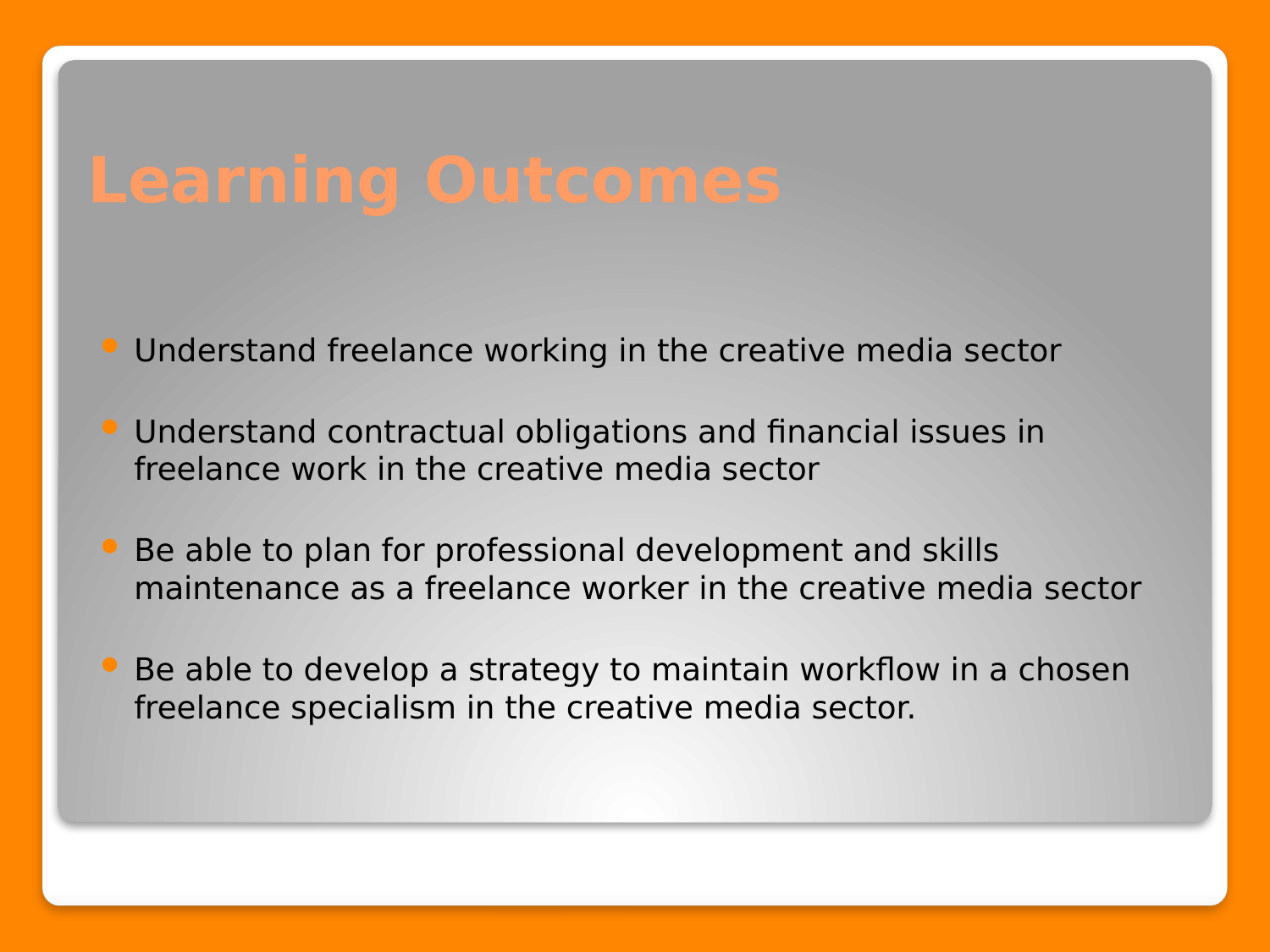

# Learning Outcomes

Understand freelance working in the creative media sector

Understand contractual obligations and financial issues in freelance work in the creative media sector

Be able to plan for professional development and skills maintenance as a freelance worker in the creative media sector

Be able to develop a strategy to maintain workflow in a chosen freelance specialism in the creative media sector.